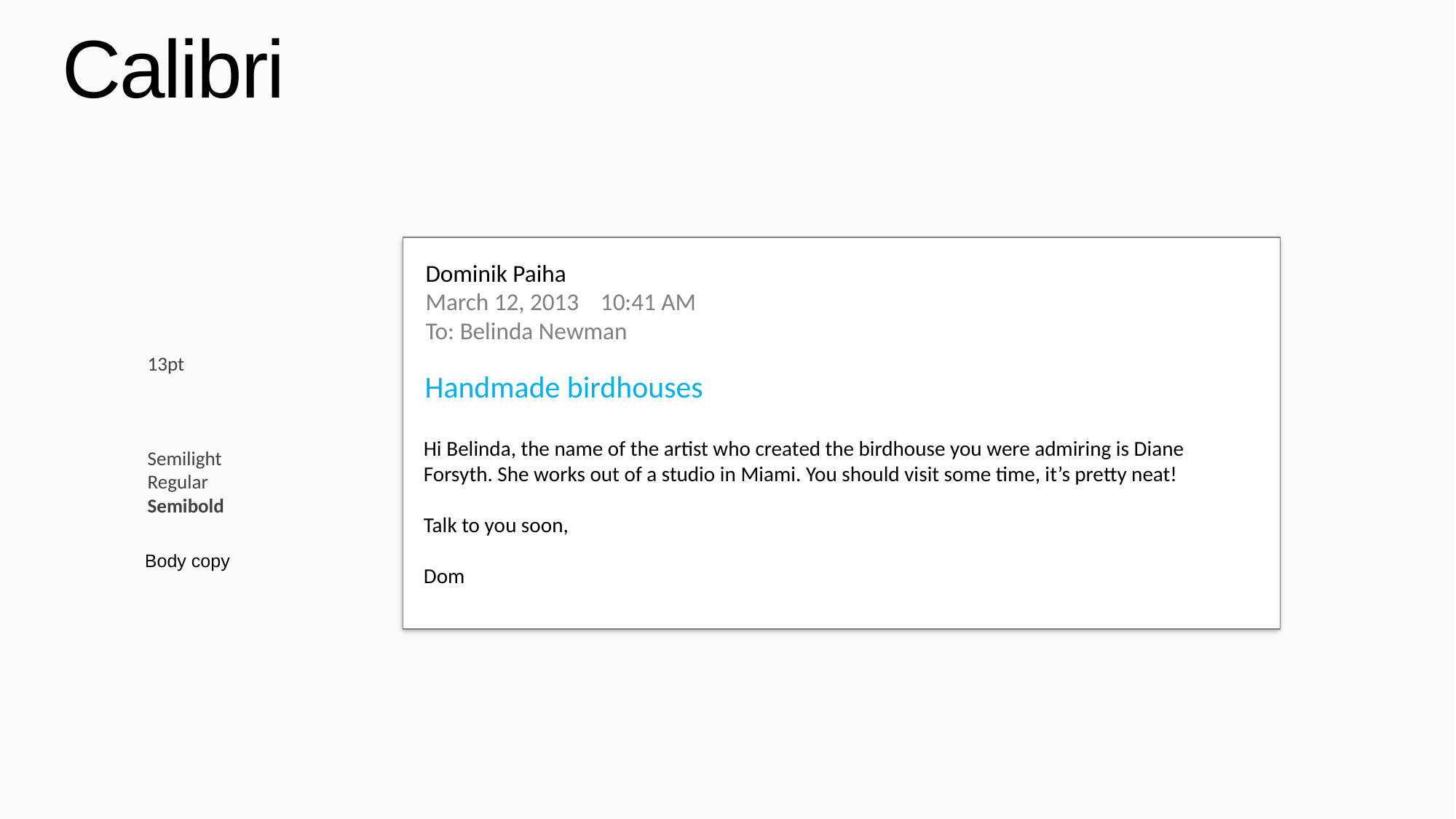

# Calibri

Dominik Paiha
March 12, 2013    10:41 AM
To: Belinda Newman
13pt

Semilight
Regular
Semibold
Handmade birdhouses
Hi Belinda, the name of the artist who created the birdhouse you were admiring is Diane Forsyth. She works out of a studio in Miami. You should visit some time, it’s pretty neat!

Talk to you soon,

Dom
Body copy